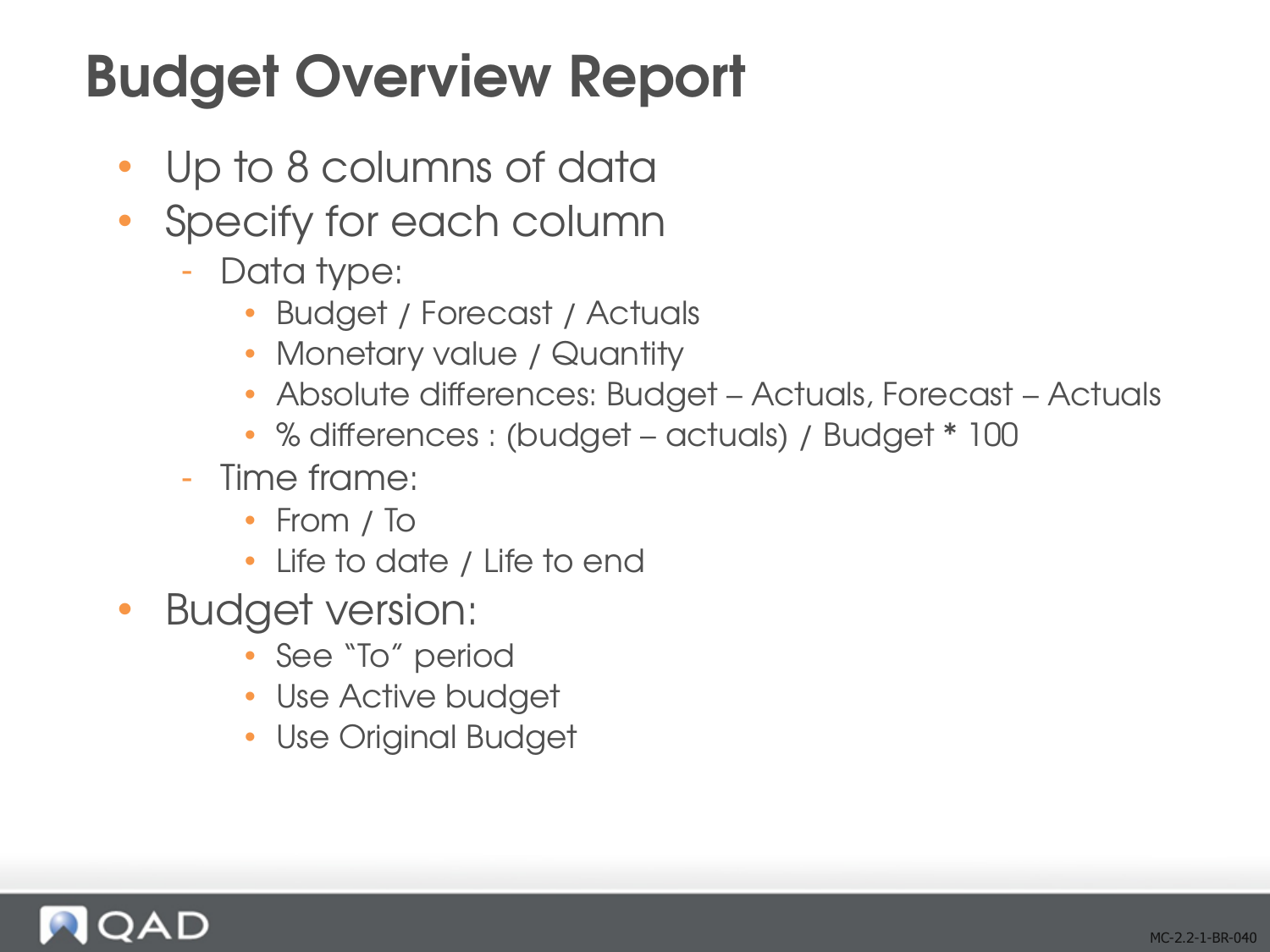

# Budget Overview Report
Up to 8 columns of data
Specify for each column
Data type:
Budget / Forecast / Actuals
Monetary value / Quantity
Absolute differences: Budget – Actuals, Forecast – Actuals
% differences : (budget – actuals) / Budget * 100
Time frame:
From / To
Life to date / Life to end
Budget version:
See “To” period
Use Active budget
Use Original Budget
MC-2.2-1-BR-040